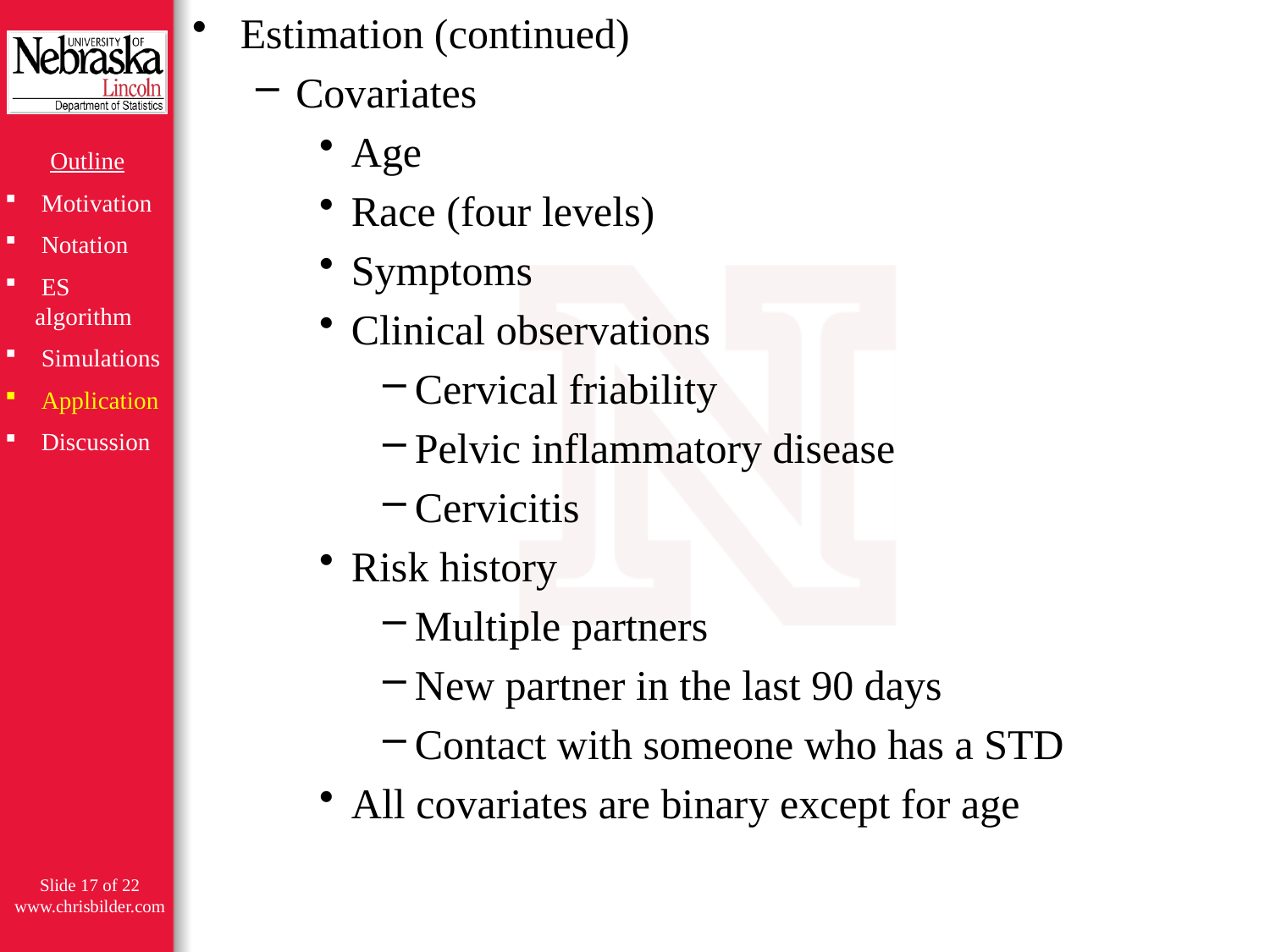

Estimation (continued)
Covariates
Age
Race (four levels)
Symptoms
Clinical observations
Cervical friability
Pelvic inflammatory disease
Cervicitis
Risk history
Multiple partners
New partner in the last 90 days
Contact with someone who has a STD
All covariates are binary except for age
Outline
 Motivation
 Notation
 ES algorithm
 Simulations
 Application
 Discussion